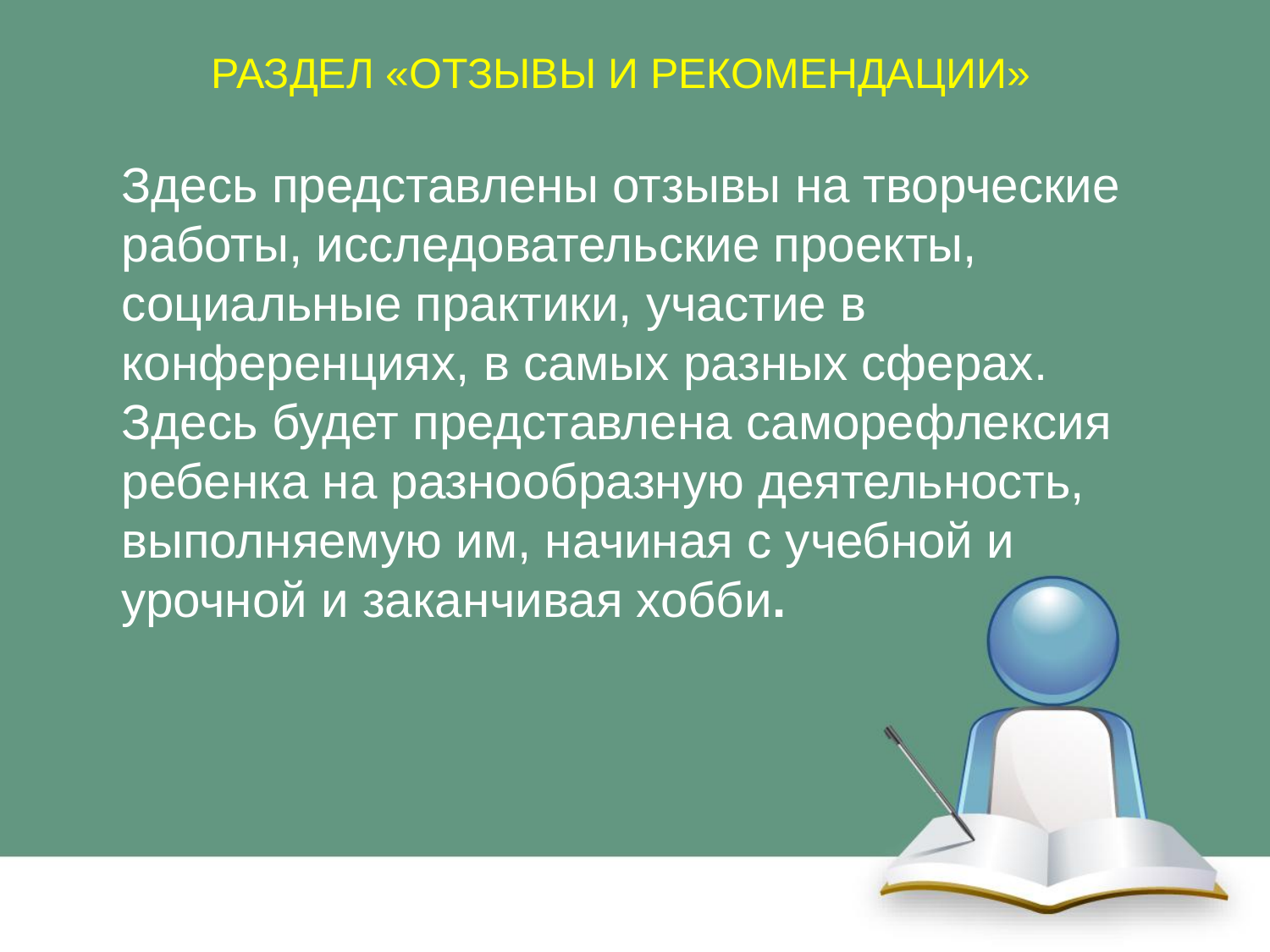

РАЗДЕЛ «ОТЗЫВЫ И РЕКОМЕНДАЦИИ»
Здесь представлены отзывы на творческие работы, исследовательские проекты, социальные практики, участие в конференциях, в самых разных сферах.
Здесь будет представлена саморефлексия ребенка на разнообразную деятельность, выполняемую им, начиная с учебной и урочной и заканчивая хобби.